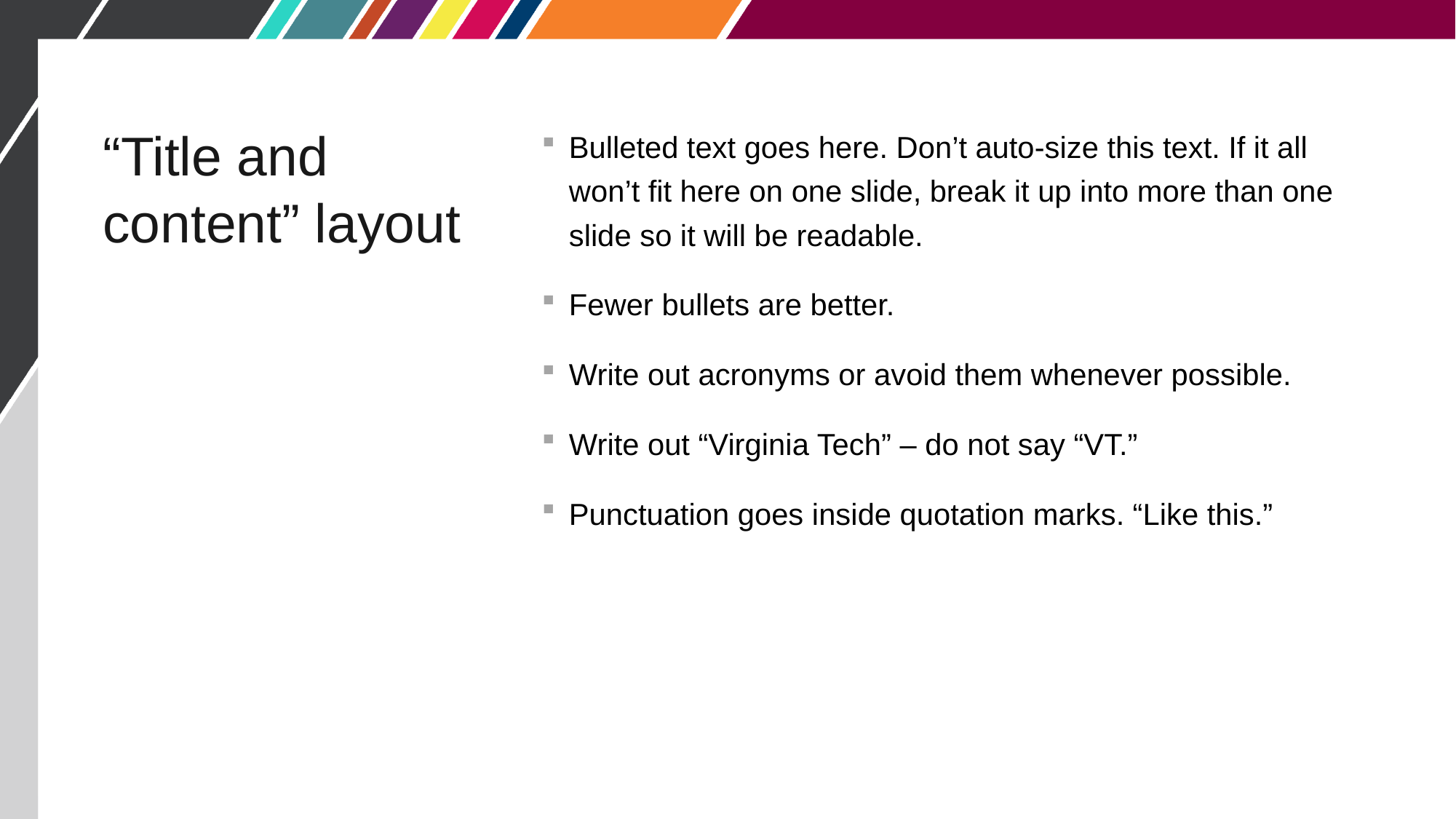

# “Title and content” layout
Bulleted text goes here. Don’t auto-size this text. If it all won’t fit here on one slide, break it up into more than one slide so it will be readable.
Fewer bullets are better.
Write out acronyms or avoid them whenever possible.
Write out “Virginia Tech” – do not say “VT.”
Punctuation goes inside quotation marks. “Like this.”